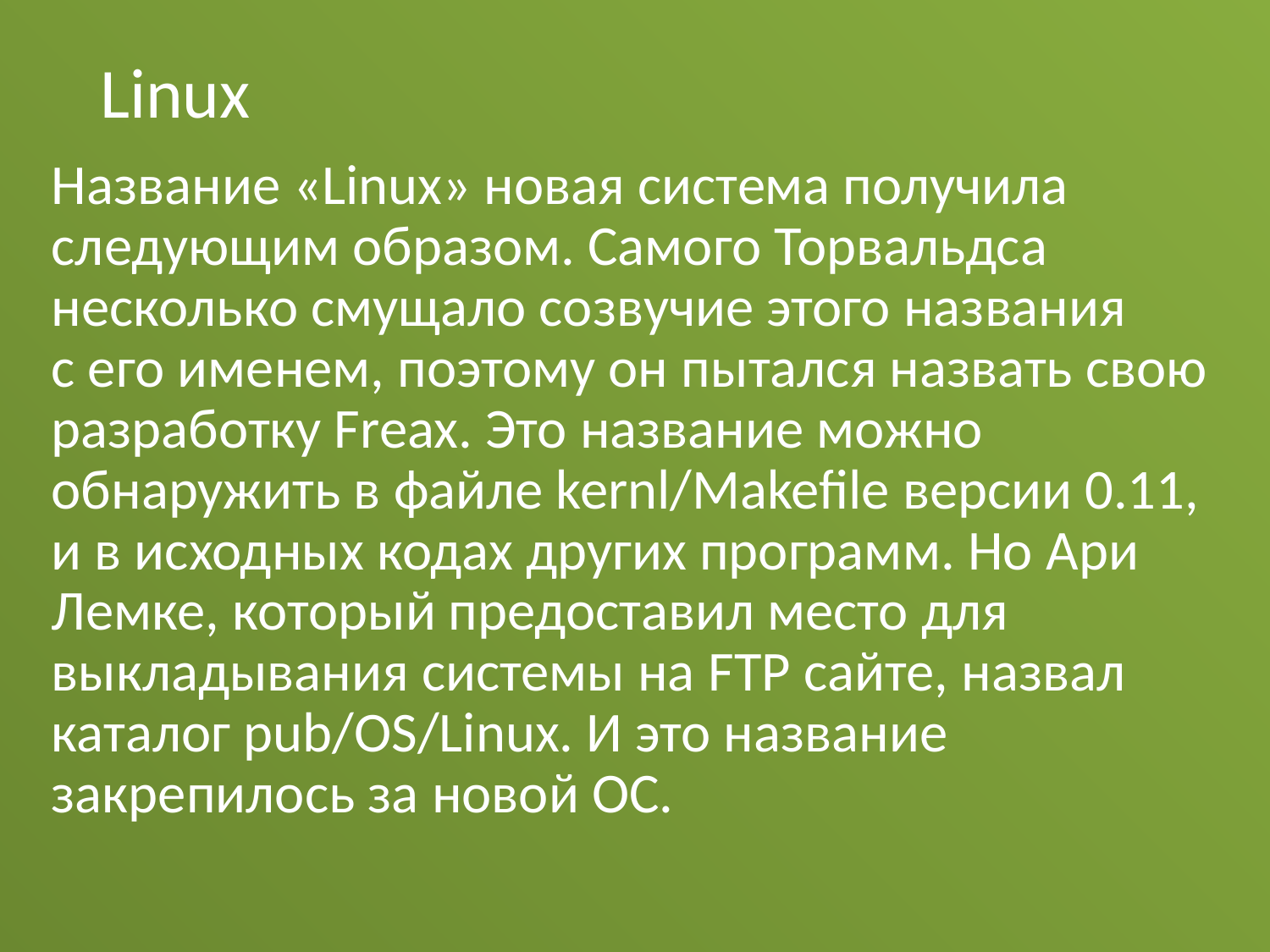

# Linux
Название «Linux» новая система получила следующим образом. Самого Торвальдса несколько смущало созвучие этого названия с его именем, поэтому он пытался назвать свою разработку Freax. Это название можно обнаружить в файле kernl/Makefile версии 0.11, и в исходных кодах других программ. Но Ари Лемке, который предоставил место для выкладывания системы на FTP сайте, назвал каталог pub/OS/Linux. И это название закрепилось за новой ОС.